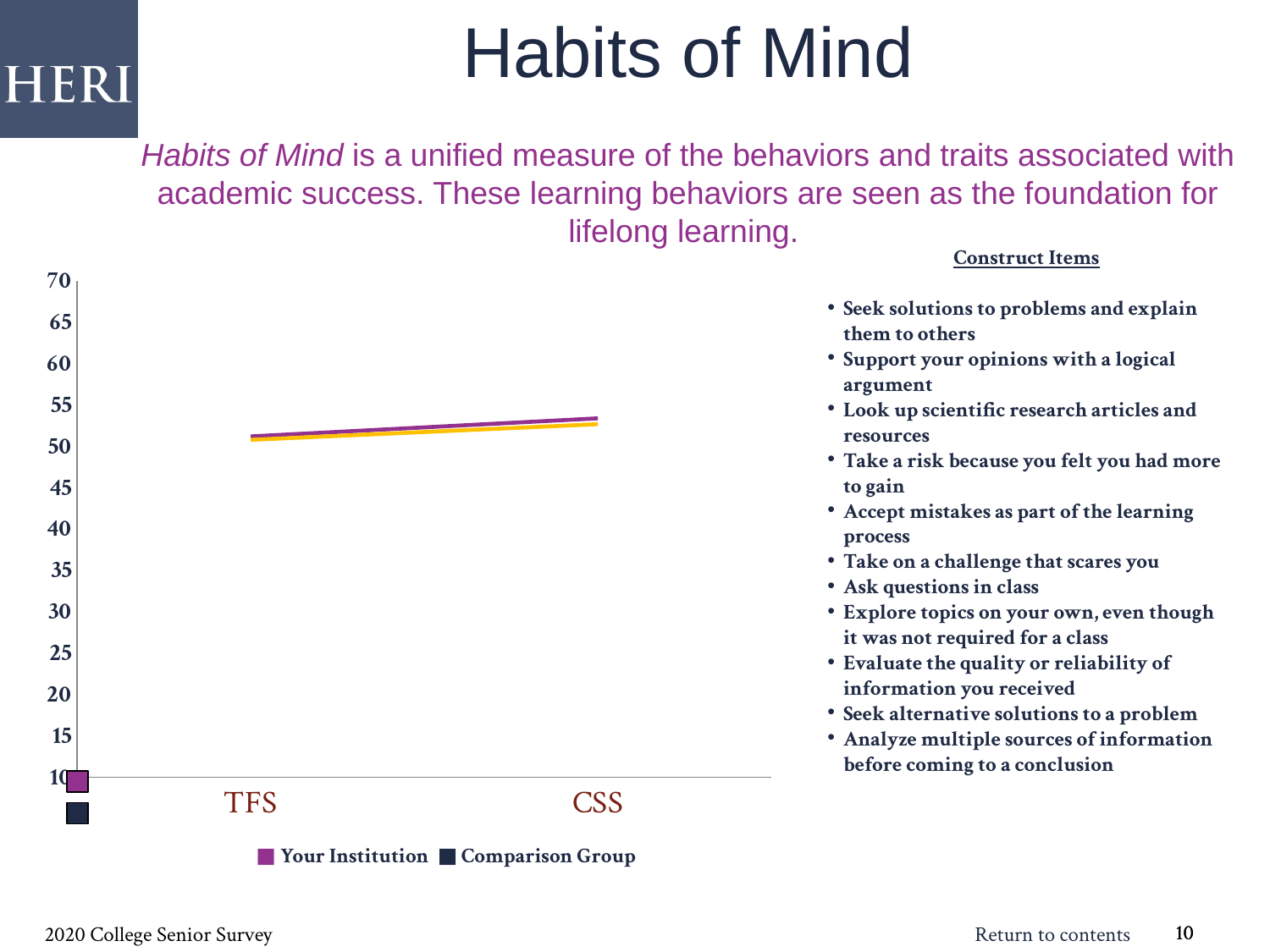

# Habits of Mind Habits of Mind is a unified measure of the behaviors and traits associated with academic success. These learning behaviors are seen as the foundation for lifelong learning.
Construct Items

Seek solutions to problems and explain them to others
Support your opinions with a logical argument
Look up scientific research articles and resources
Take a risk because you felt you had more to gain
Accept mistakes as part of the learning process
Take on a challenge that scares you
Ask questions in class
Explore topics on your own, even though it was not required for a class
Evaluate the quality or reliability of information you received
Seek alternative solutions to a problem
Analyze multiple sources of information before coming to a conclusion

### Chart

| Category | i | c |
|---|---|---|
| TFS | 51.21 | 50.8 |
| CSS | 53.4 | 52.69 |

■ Your Institution  ■ Comparison Group
2020 College Senior Survey
10
10